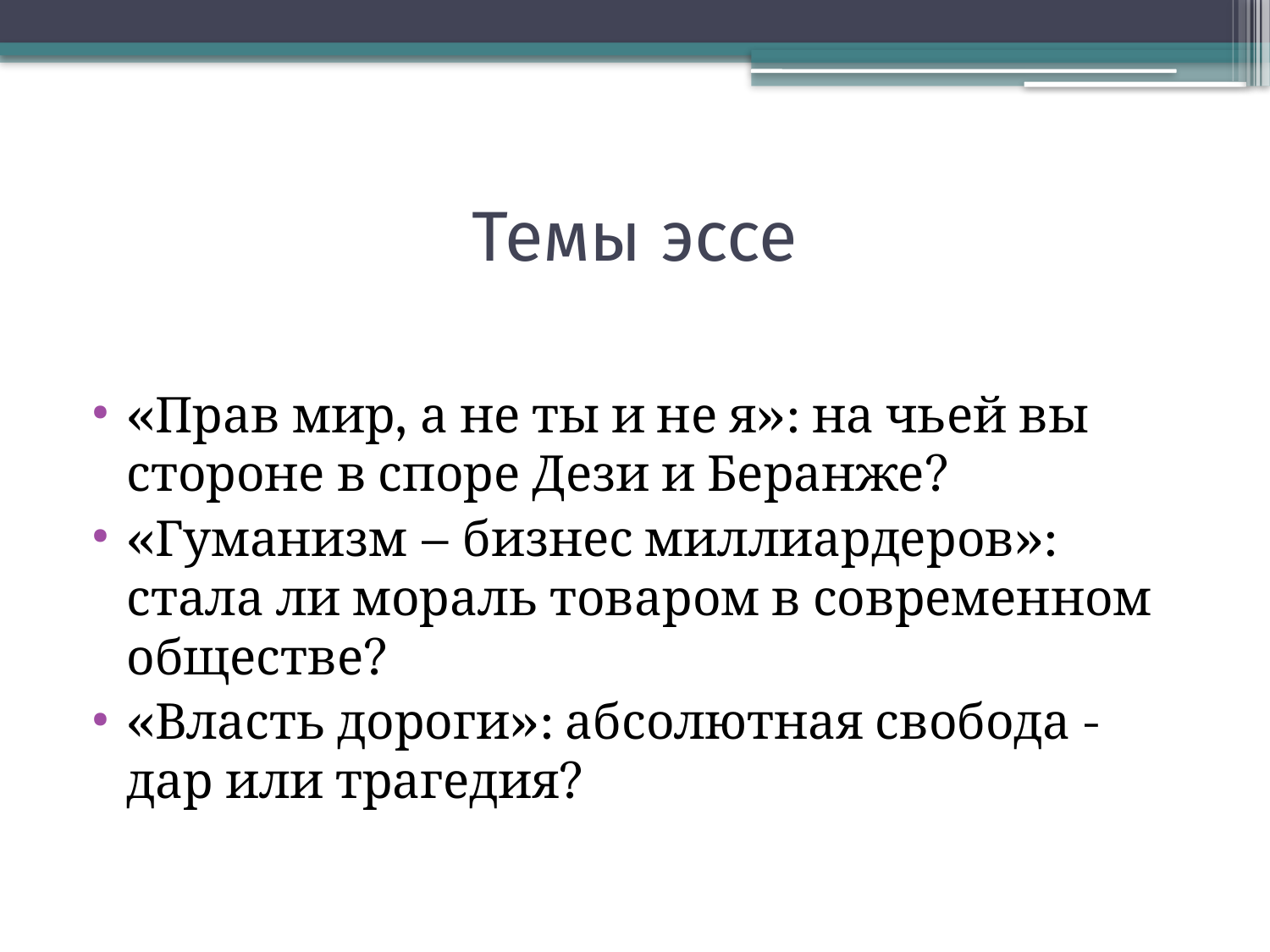

# Темы эссе

«Прав мир, а не ты и не я»: на чьей вы стороне в споре Дези и Беранже?
«Гуманизм – бизнес миллиардеров»: стала ли мораль товаром в современном обществе?
«Власть дороги»: абсолютная свобода - дар или трагедия?